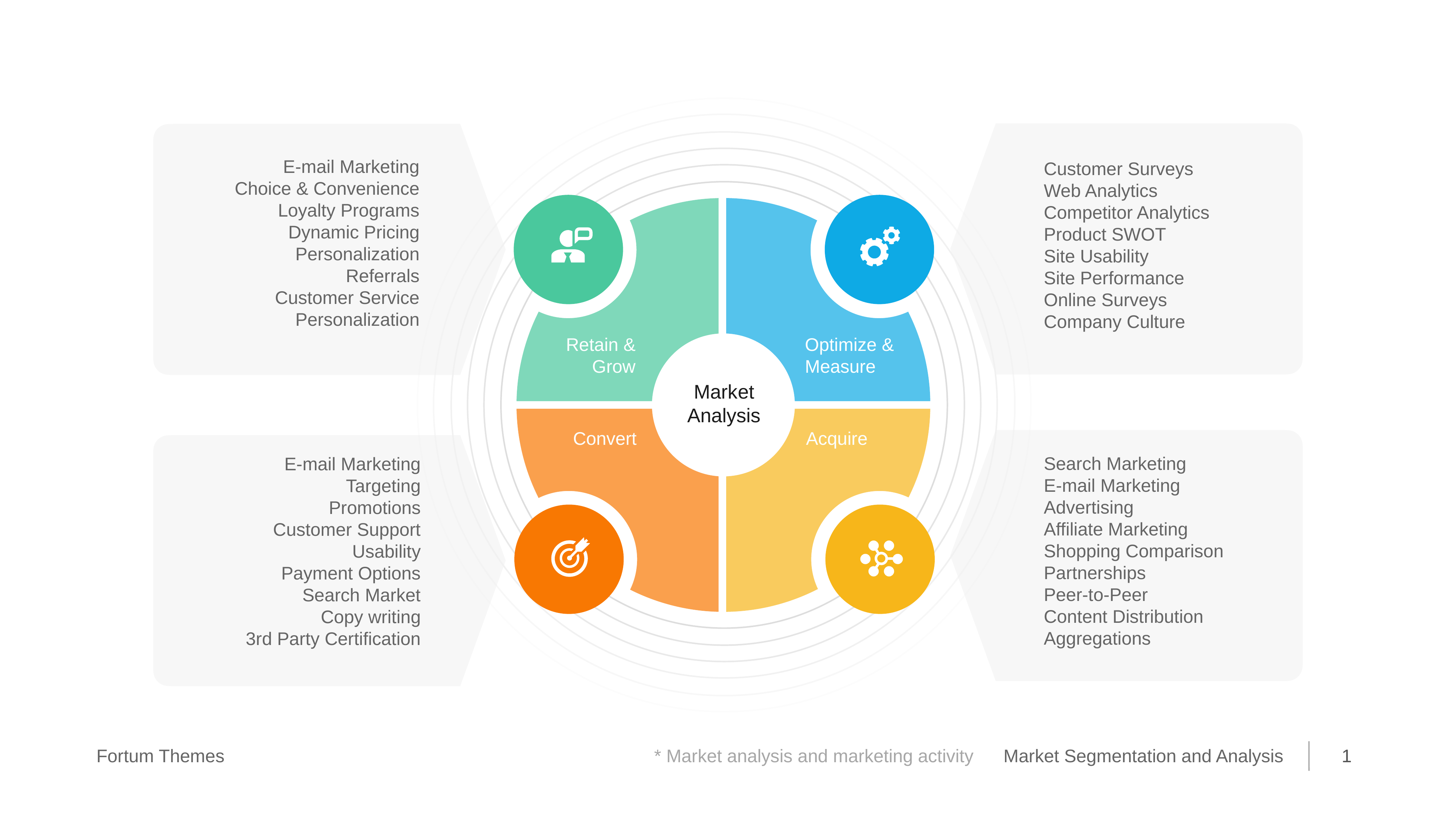

E-mail Marketing
Choice & Convenience
Loyalty Programs
Dynamic Pricing
Personalization
Referrals
Customer Service
Personalization
Customer Surveys
Web Analytics
Competitor Analytics
Product SWOT
Site Usability
Site Performance
Online Surveys
Company Culture

Retain & Grow
Optimize & Measure
Market
Analysis

Convert
Acquire

Search Marketing
E-mail Marketing
Advertising
Affiliate Marketing
Shopping Comparison
Partnerships
Peer-to-Peer
Content Distribution
Aggregations
E-mail Marketing
Targeting
Promotions
Customer Support
Usability
Payment Options
Search Market
Copy writing
3rd Party Certification

* Market analysis and marketing activity
1